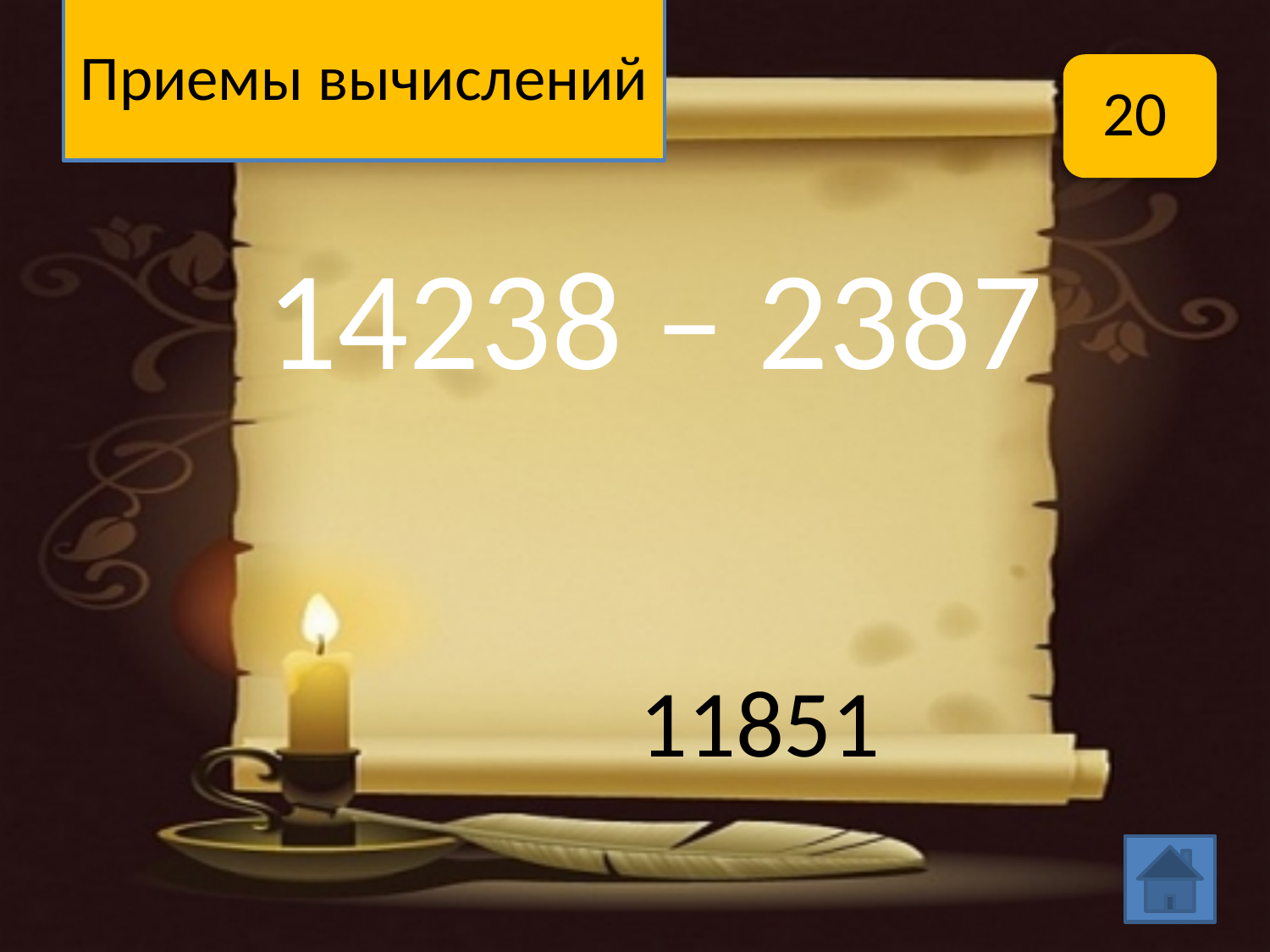

# Приемы вычислений

20
14238 – 2387

11851